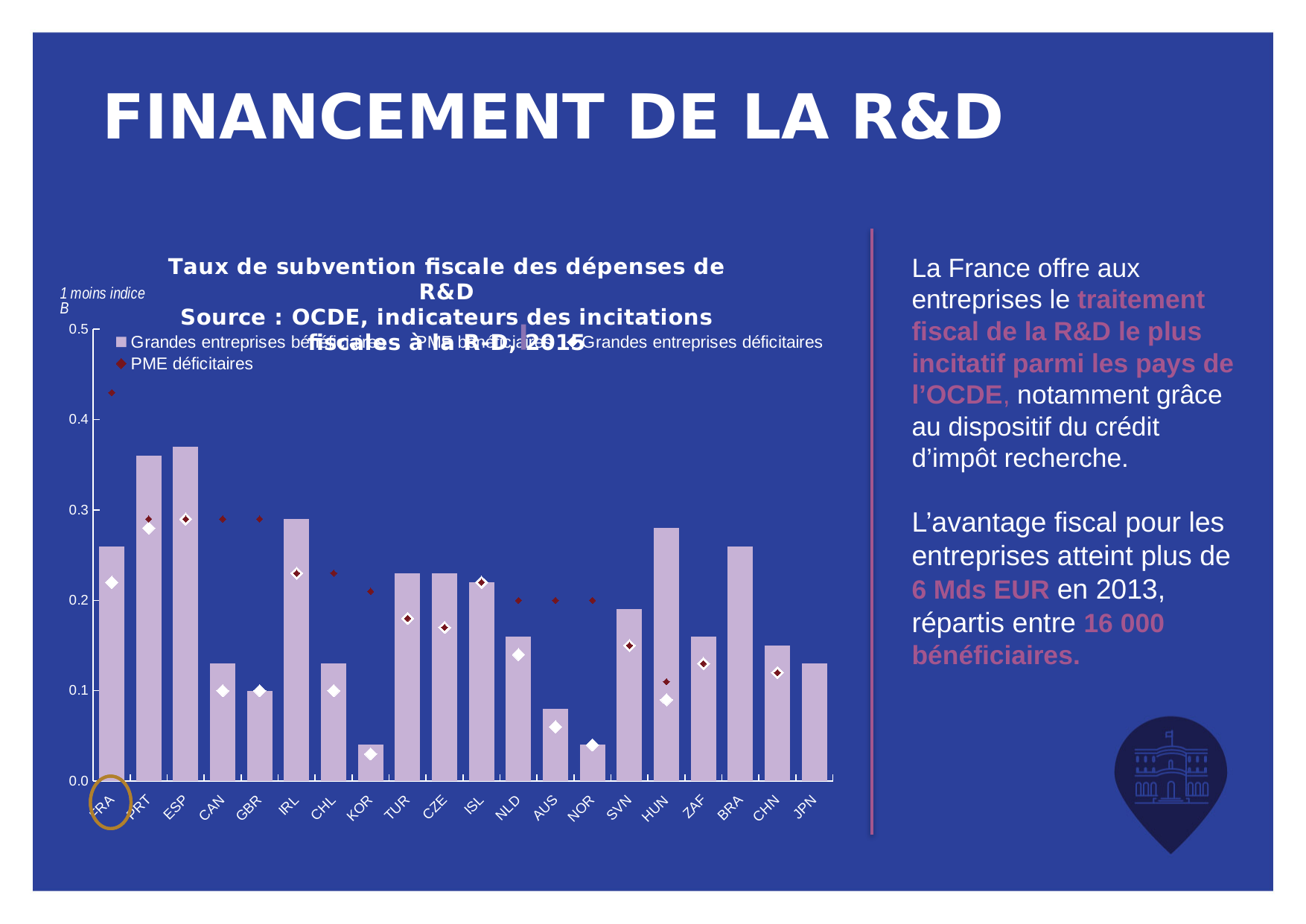

# Financement de la r&d

### Chart: Taux de subvention fiscale des dépenses de R&D
Source : OCDE, indicateurs des incitations fiscales à la R-D, 2015

| Category | Grandes entreprises bénéficiaires | PME bénéficiaires | Grandes entreprises déficitaires | PME déficitaires |
|---|---|---|---|---|
| FRA | 0.26 | 0.43 | 0.22 | 0.43 |
| PRT | 0.36 | 0.37 | 0.28 | 0.29 |
| ESP | 0.37 | 0.37 | 0.29 | 0.29 |
| CAN | 0.13 | 0.3 | 0.1 | 0.29 |
| GBR | 0.1 | 0.29 | 0.1 | 0.29 |
| IRL | 0.29 | 0.29 | 0.23 | 0.23 |
| CHL | 0.13 | 0.29 | 0.1 | 0.23 |
| KOR | 0.04 | 0.26 | 0.03 | 0.21 |
| TUR | 0.23 | 0.23 | 0.18 | 0.18 |
| CZE | 0.23 | 0.23 | 0.17 | 0.17 |
| ISL | 0.22 | 0.22 | 0.22 | 0.22 |
| NLD | 0.16 | 0.22 | 0.14 | 0.2 |
| AUS | 0.08 | 0.2 | 0.06 | 0.2 |
| NOR | 0.04 | 0.19 | 0.04 | 0.2 |
| SVN | 0.19 | 0.19 | 0.15 | 0.15 |
| HUN | 0.28 | 0.19 | 0.09 | 0.11 |
| ZAF | 0.16 | 0.16 | 0.13 | 0.13 |
| BRA | 0.26 | 0.16 | -0.01 | -0.01 |
| CHN | 0.15 | 0.15 | 0.12 | 0.12 |
| JPN | 0.13 | 0.15 | -0.02 | -0.01 |
La France offre aux entreprises le traitement fiscal de la R&D le plus incitatif parmi les pays de l’OCDE, notamment grâce au dispositif du crédit d’impôt recherche.

L’avantage fiscal pour les entreprises atteint plus de
6 Mds EUR en 2013, répartis entre 16 000 bénéficiaires.